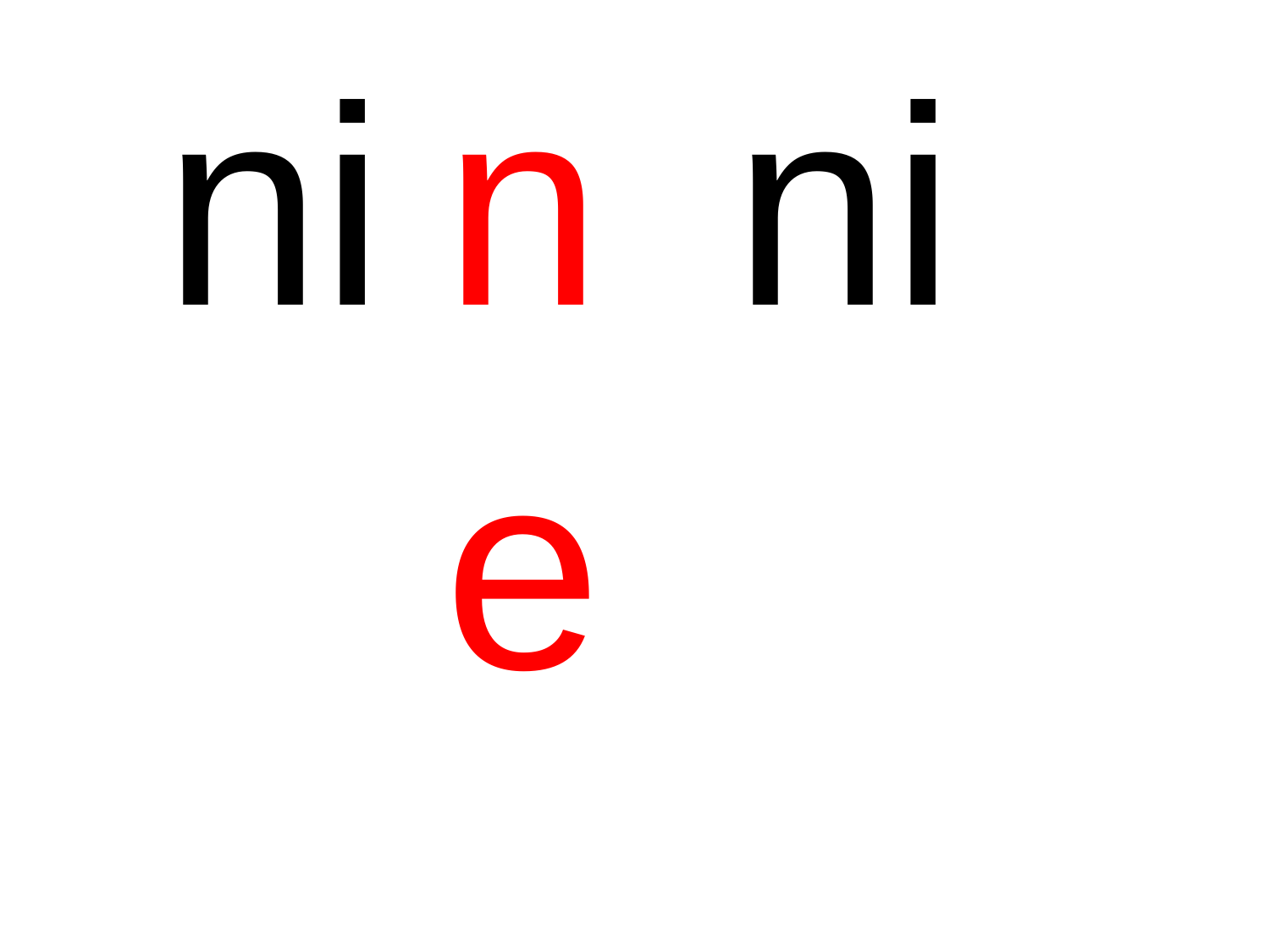

| ni |
| --- |
| ne |
| --- |
| ni |
| --- |